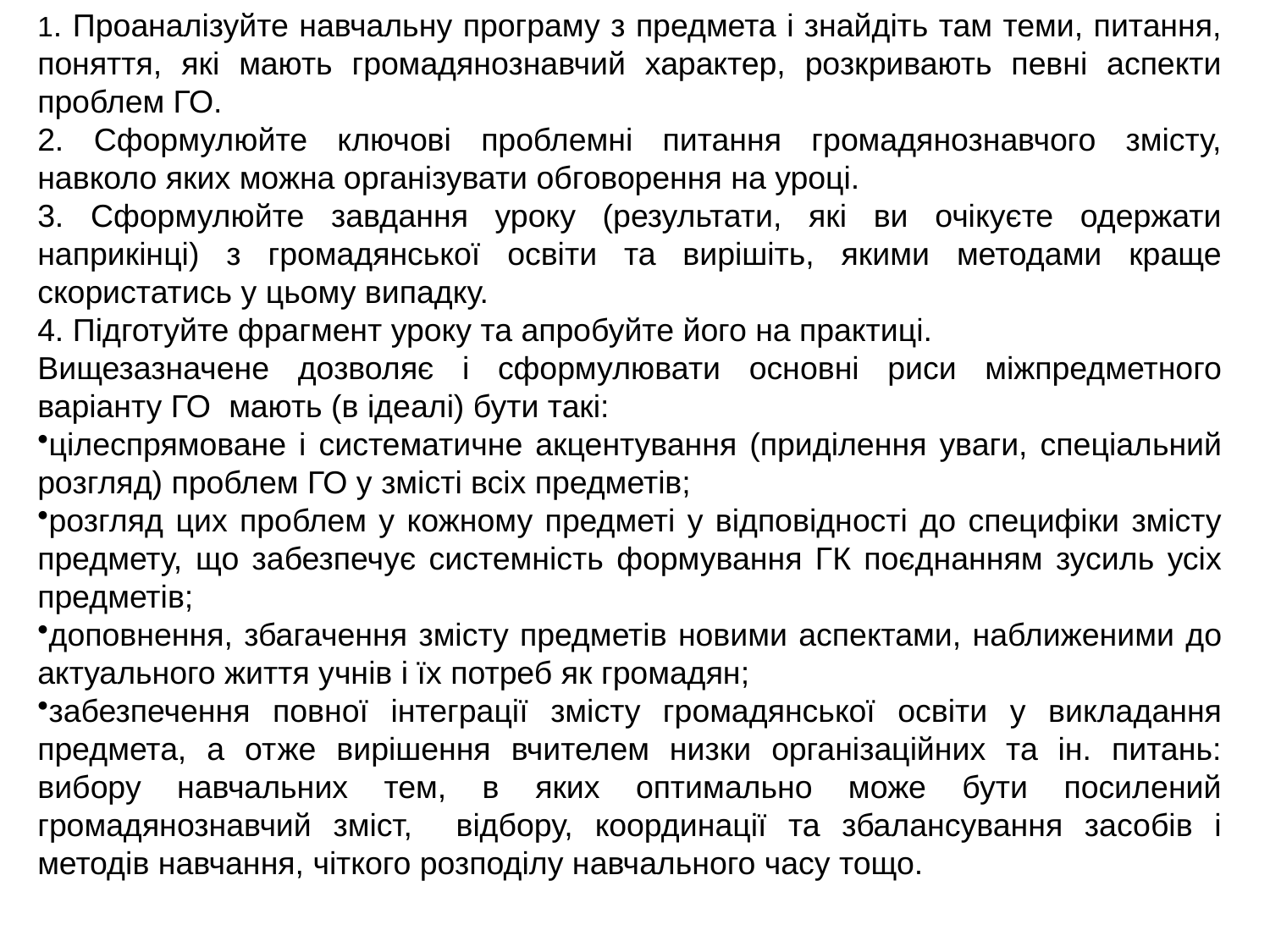

1. Проаналізуйте навчальну програму з предмета і знайдіть там теми, питання, поняття, які мають громадянознавчий характер, розкривають певні аспекти проблем ГО.
2. Сформулюйте ключові проблемні питання громадянознавчого змісту, навколо яких можна організувати обговорення на уроці.
3. Сформулюйте завдання уроку (результати, які ви очікуєте одержати наприкінці) з громадянської освіти та вирішіть, якими методами краще скористатись у цьому випадку.
4. Підготуйте фрагмент уроку та апробуйте його на практиці.
Вищезазначене дозволяє і сформулювати основні риси міжпредметного варіанту ГО  мають (в ідеалі) бути такі:
цілеспрямоване і систематичне акцентування (приділення уваги, спеціальний розгляд) проблем ГО у змісті всіх предметів;
розгляд цих проблем у кожному предметі у відповідності до специфіки змісту предмету, що забезпечує системність формування ГК поєднанням зусиль усіх предметів;
доповнення, збагачення змісту предметів новими аспектами, наближеними до актуального життя учнів і їх потреб як громадян;
забезпечення повної інтеграції змісту громадянської освіти у викладання предмета, а отже вирішення вчителем низки організаційних та ін. питань: вибору навчальних тем, в яких оптимально може бути посилений громадянознавчий зміст,  відбору, координації та збалансування засобів і методів навчання, чіткого розподілу навчального часу тощо.